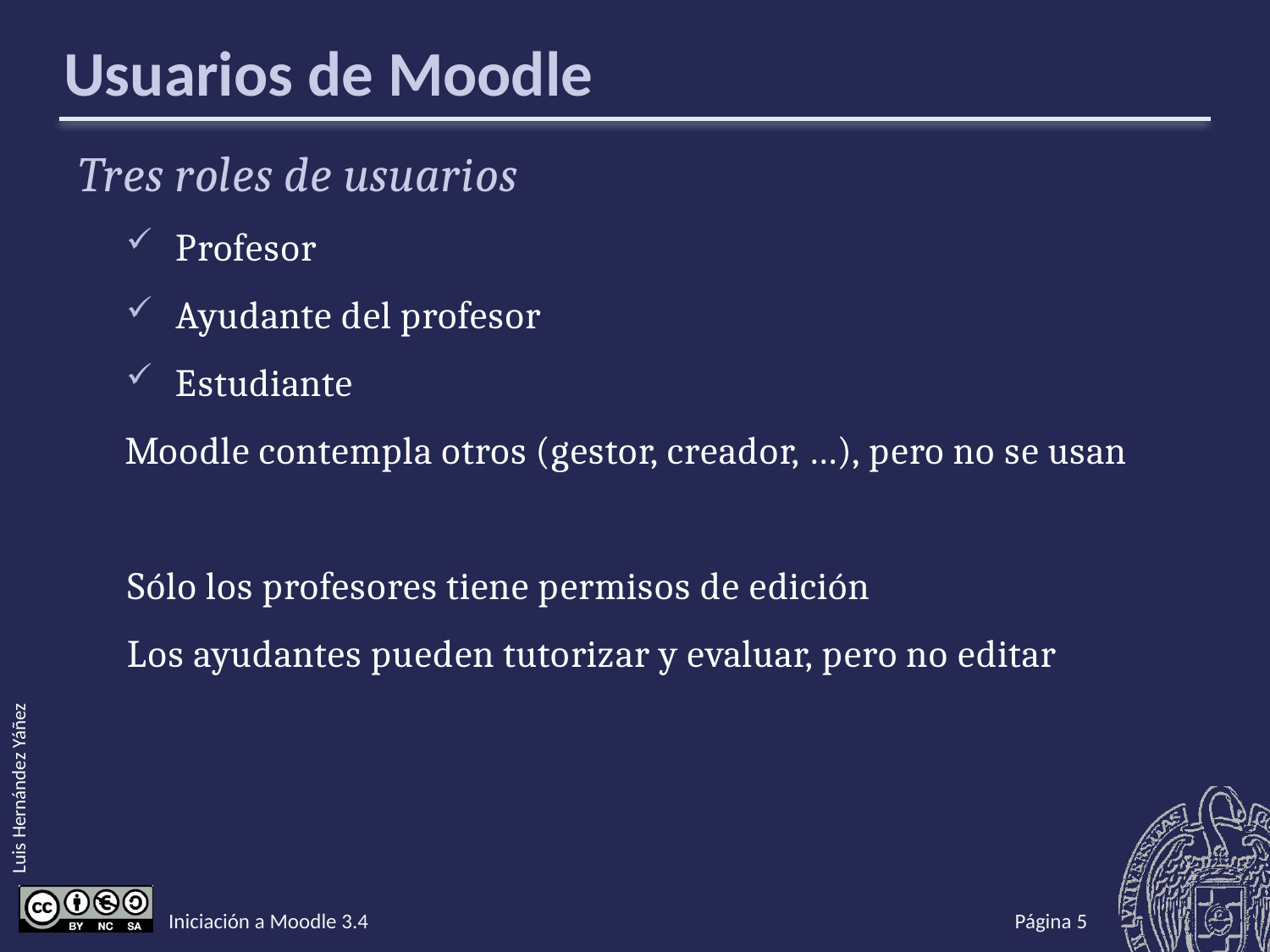

# Usuarios de Moodle
Tres roles de usuarios
Profesor
Ayudante del profesor
Estudiante
Moodle contempla otros (gestor, creador, …), pero no se usan

Sólo los profesores tiene permisos de edición
Los ayudantes pueden tutorizar y evaluar, pero no editar
Iniciación a Moodle 3.4
Página 5